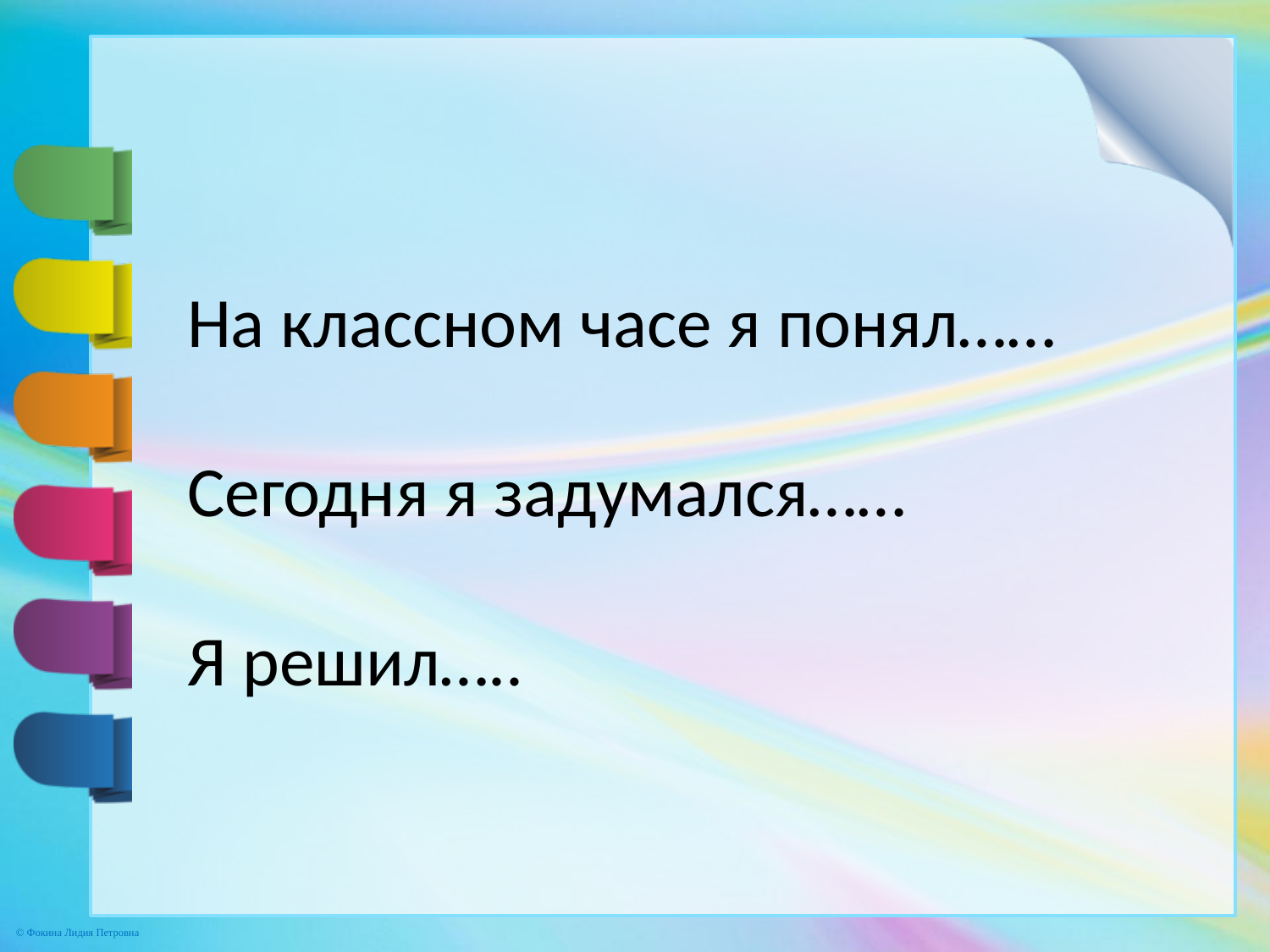

На классном часе я понял……
Сегодня я задумался……
Я решил…..